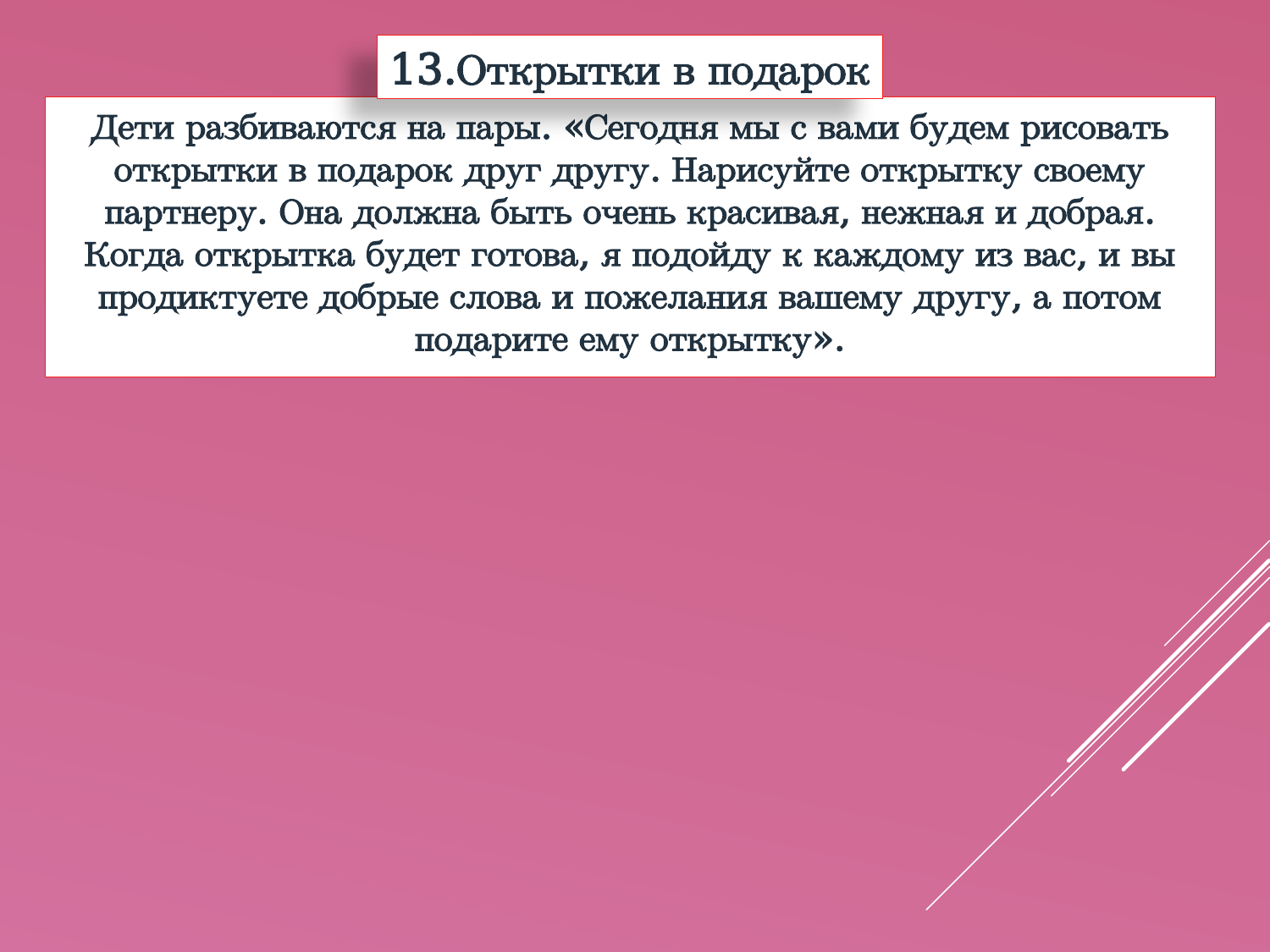

13.Открытки в подарок
Дети разбиваются на пары. «Сегодня мы с вами будем рисовать открытки в подарок друг другу. Нарисуйте открытку своему партнеру. Она должна быть очень красивая, нежная и добрая. Когда открытка будет готова, я подойду к каждому из вас, и вы продиктуете добрые слова и пожелания вашему другу, а потом подарите ему открытку».